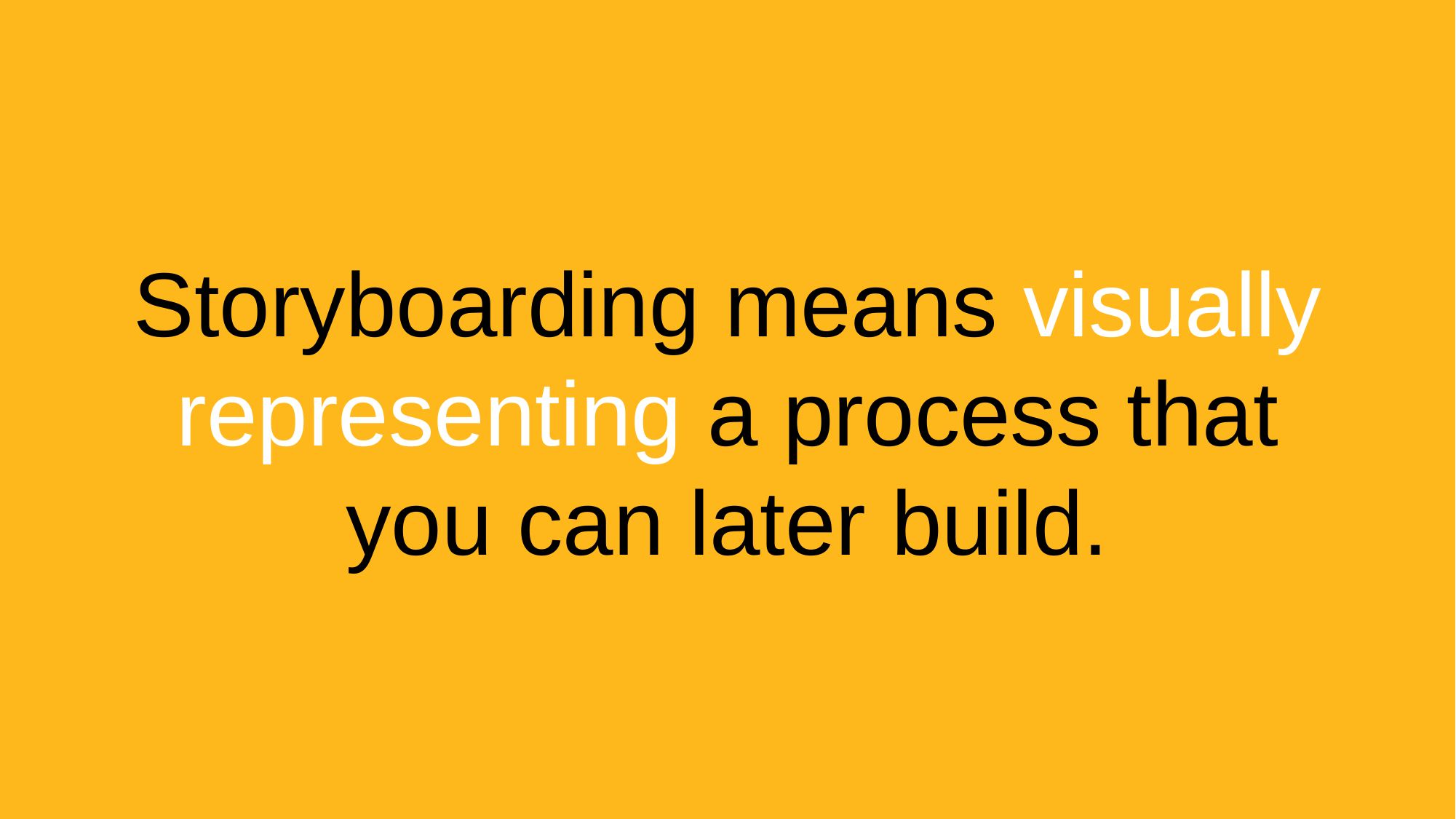

Storyboarding means visually representing a process that you can later build.